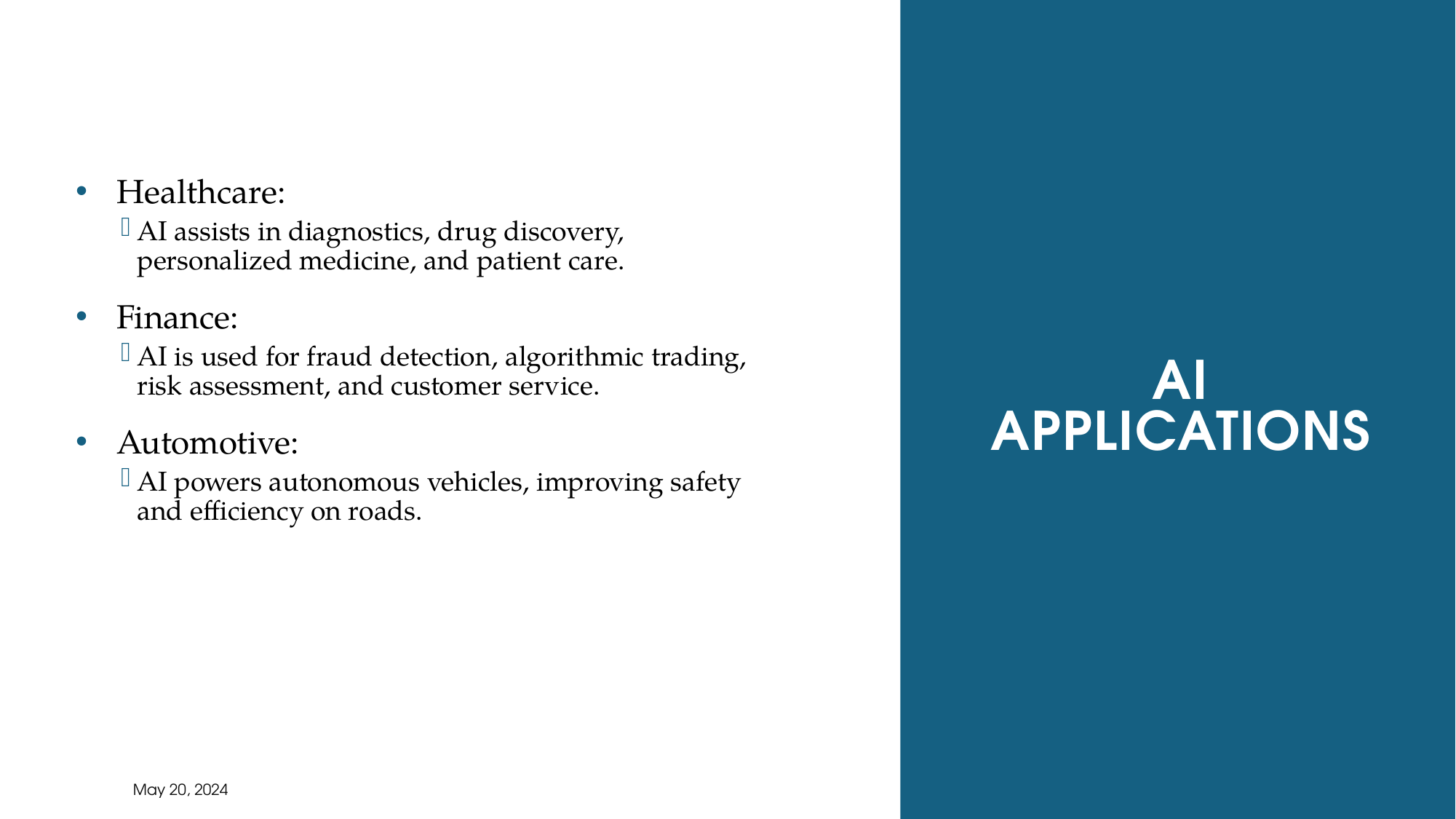

5
# AI Applications
Healthcare:
AI assists in diagnostics, drug discovery, personalized medicine, and patient care.
Finance:
AI is used for fraud detection, algorithmic trading, risk assessment, and customer service.
Automotive:
AI powers autonomous vehicles, improving safety and efficiency on roads.
May 20, 2024
AI & It's Implications